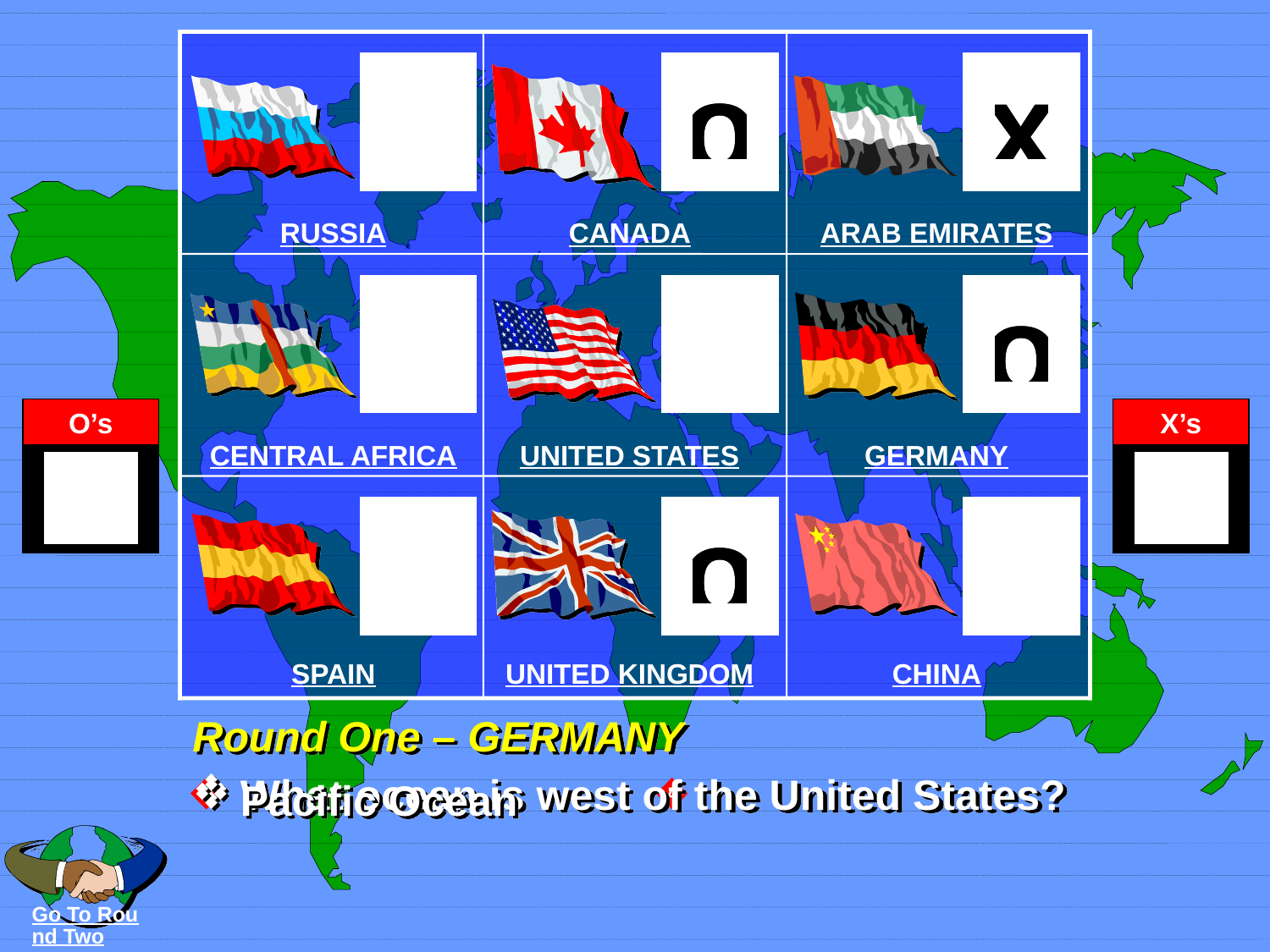

RUSSIA
CANADA
ARAB EMIRATES
CENTRAL AFRICA
UNITED STATES
GERMANY
SPAIN
UNITED KINGDOM
CHINA
# Round One – GERMANY
What ocean is west of the United States?
Pacific Ocean
Go To Round Two